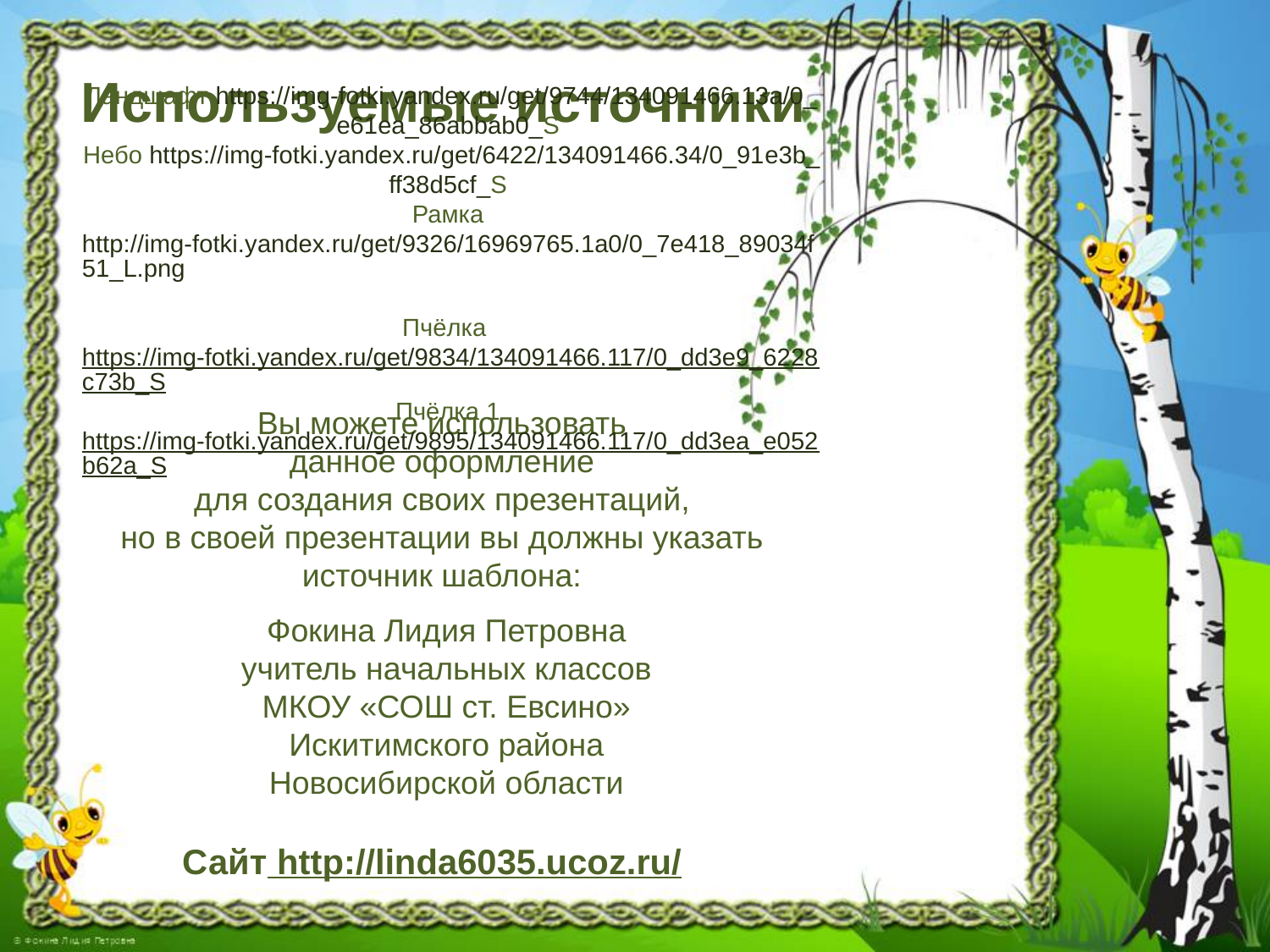

# Используемые источники
Ландшафт https://img-fotki.yandex.ru/get/9744/134091466.13a/0_e61ea_86abbab0_S
Небо https://img-fotki.yandex.ru/get/6422/134091466.34/0_91e3b_ff38d5cf_S
Рамка http://img-fotki.yandex.ru/get/9326/16969765.1a0/0_7e418_89034f51_L.png
Пчёлка  https://img-fotki.yandex.ru/get/9834/134091466.117/0_dd3e9_6228c73b_S
Пчёлка 1 https://img-fotki.yandex.ru/get/9895/134091466.117/0_dd3ea_e052b62a_S

Вы можете использовать
данное оформление
для создания своих презентаций,
но в своей презентации вы должны указать
источник шаблона:

Фокина Лидия Петровна
учитель начальных классов
МКОУ «СОШ ст. Евсино»
Искитимского района
Новосибирской области
Сайт http://linda6035.ucoz.ru/